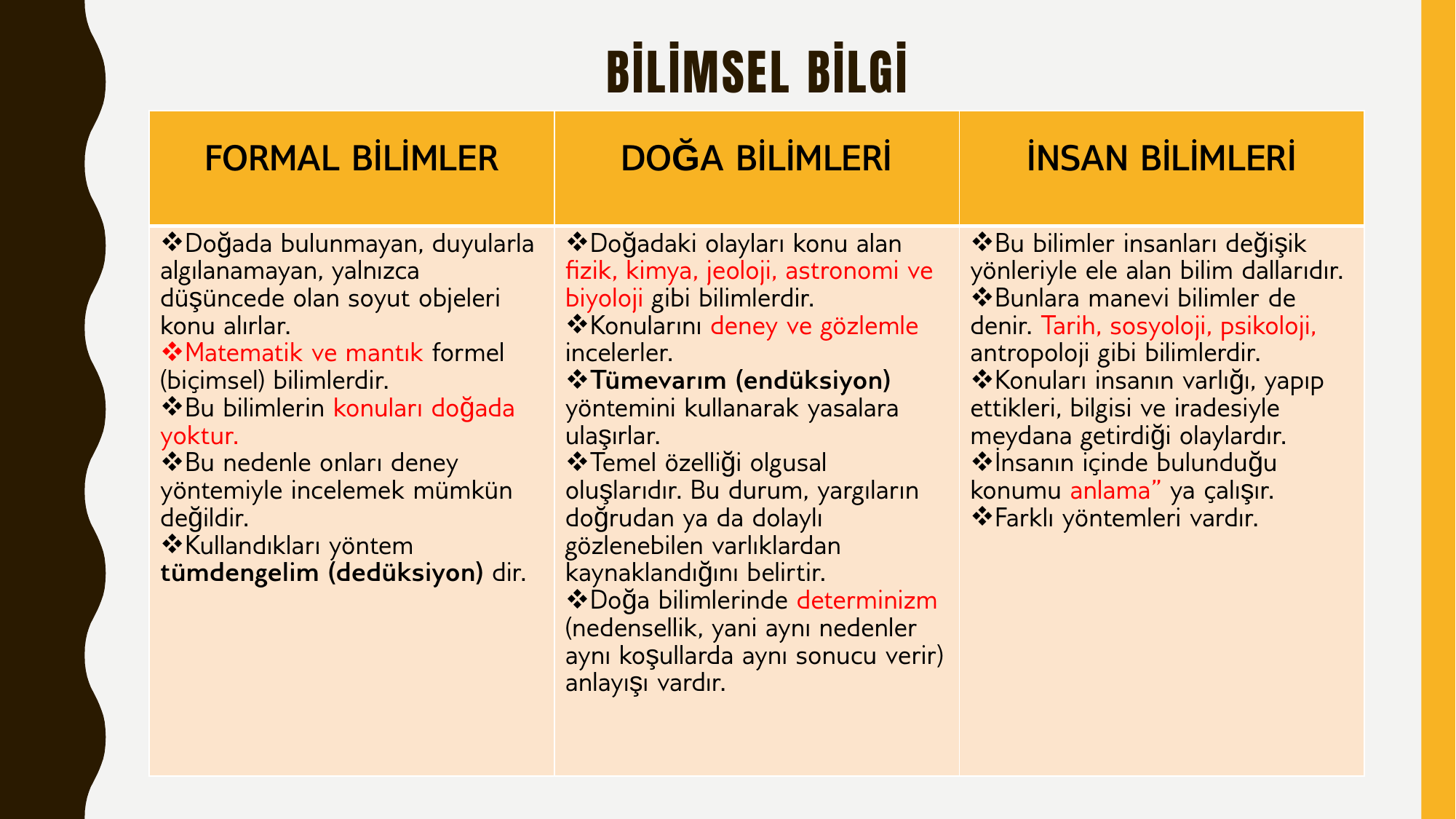

# BİLİMSEL BİLGİ
| FORMAL BİLİMLER | DOĞA BİLİMLERİ | İNSAN BİLİMLERİ |
| --- | --- | --- |
| Doğada bulunmayan, duyularla algılanamayan, yalnızca düşüncede olan soyut objeleri konu alırlar. Matematik ve mantık formel (biçimsel) bilimlerdir. Bu bilimlerin konuları doğada yoktur. Bu nedenle onları deney yöntemiyle incelemek mümkün değildir. Kullandıkları yöntem tümdengelim (dedüksiyon) dir. | Doğadaki olayları konu alan fizik, kimya, jeoloji, astronomi ve biyoloji gibi bilimlerdir. Konularını deney ve gözlemle incelerler. Tümevarım (endüksiyon) yöntemini kullanarak yasalara ulaşırlar. Temel özelliği olgusal oluşlarıdır. Bu durum, yargıların doğrudan ya da dolaylı gözlenebilen varlıklardan kaynaklandığını belirtir. Doğa bilimlerinde determinizm (nedensellik, yani aynı nedenler aynı koşullarda aynı sonucu verir) anlayışı vardır. | Bu bilimler insanları değişik yönleriyle ele alan bilim dallarıdır. Bunlara manevi bilimler de denir. Tarih, sosyoloji, psikoloji, antropoloji gibi bilimlerdir. Konuları insanın varlığı, yapıp ettikleri, bilgisi ve iradesiyle meydana getirdiği olaylardır. İnsanın içinde bulunduğu konumu anlama” ya çalışır. Farklı yöntemleri vardır. |